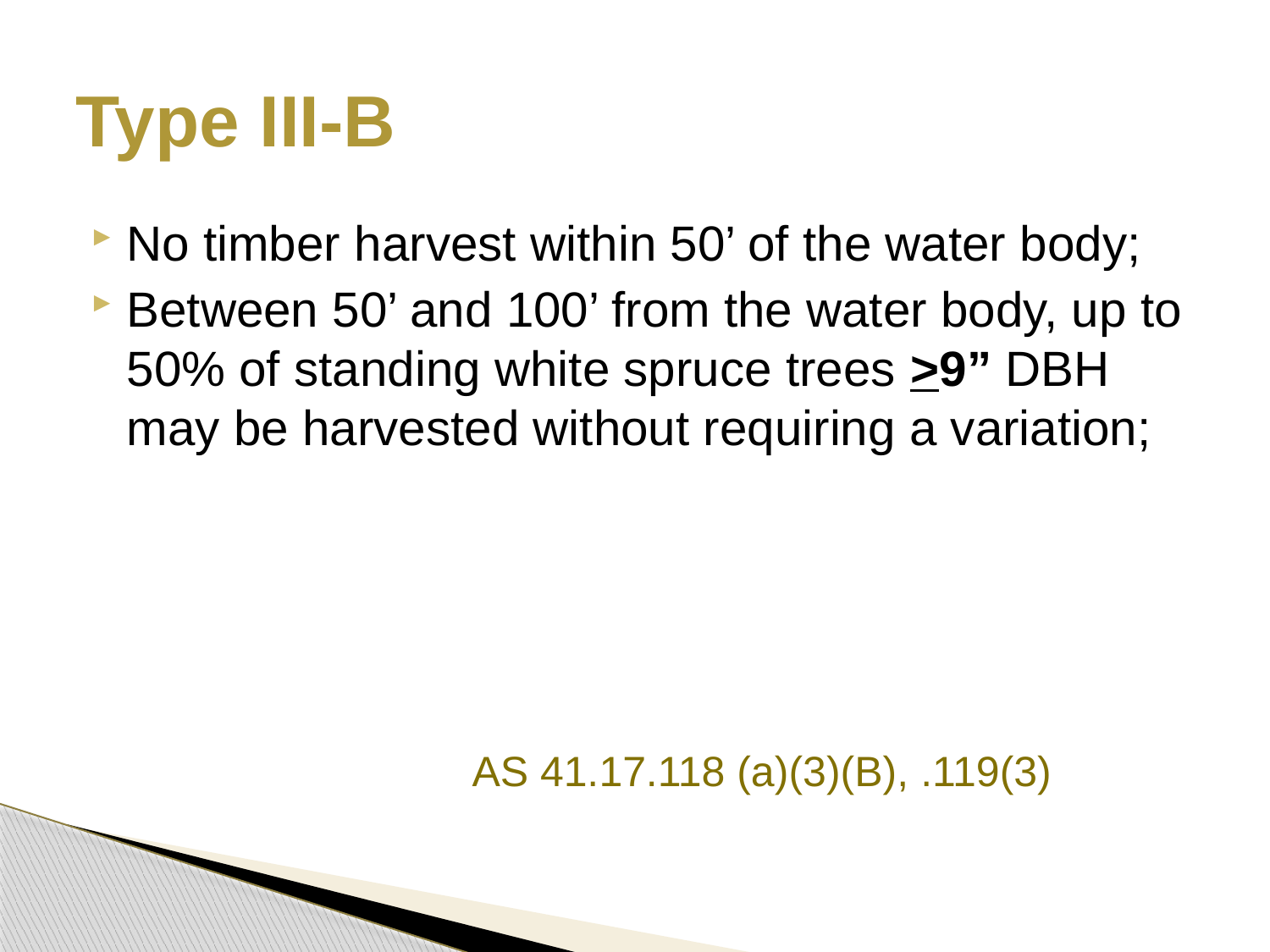

# Type III-B
No timber harvest within 50’ of the water body;
Between 50’ and 100’ from the water body, up to 50% of standing white spruce trees >9” DBH may be harvested without requiring a variation;

			AS 41.17.118 (a)(3)(B), .119(3)